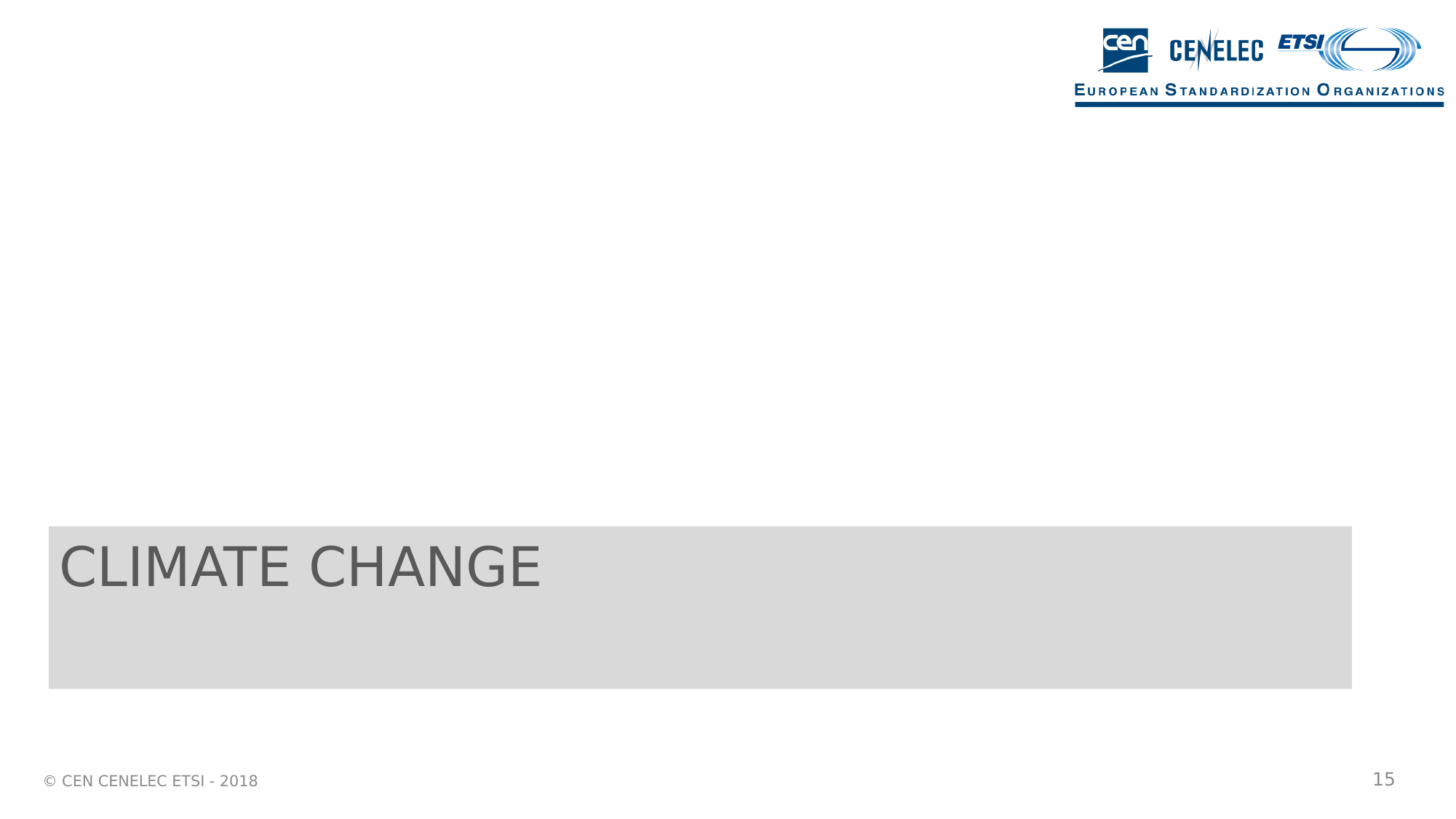

# Climate Change
15
© CEN CENELEC ETSI - 2018